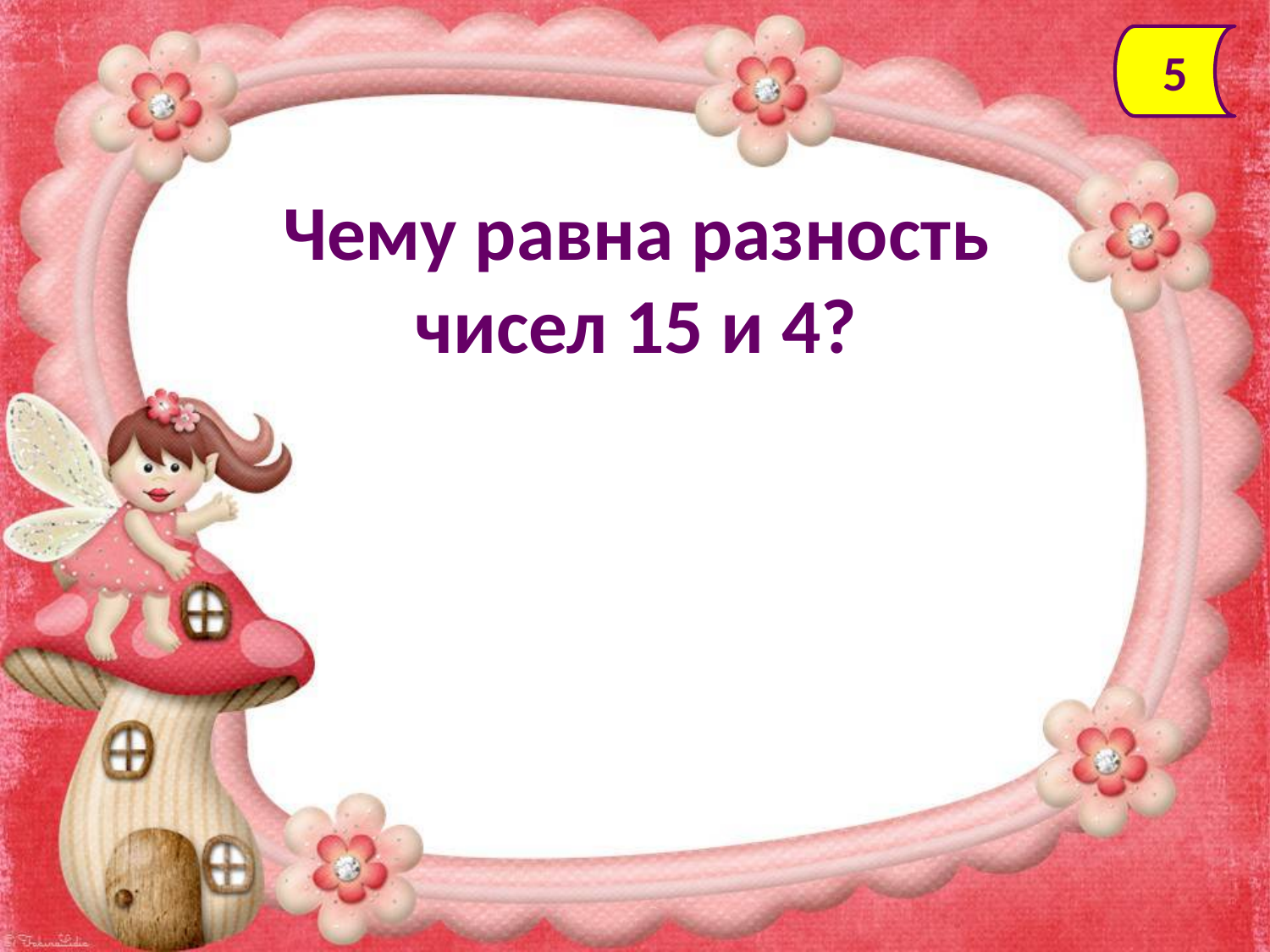

5
Чему равна разность чисел 15 и 4?